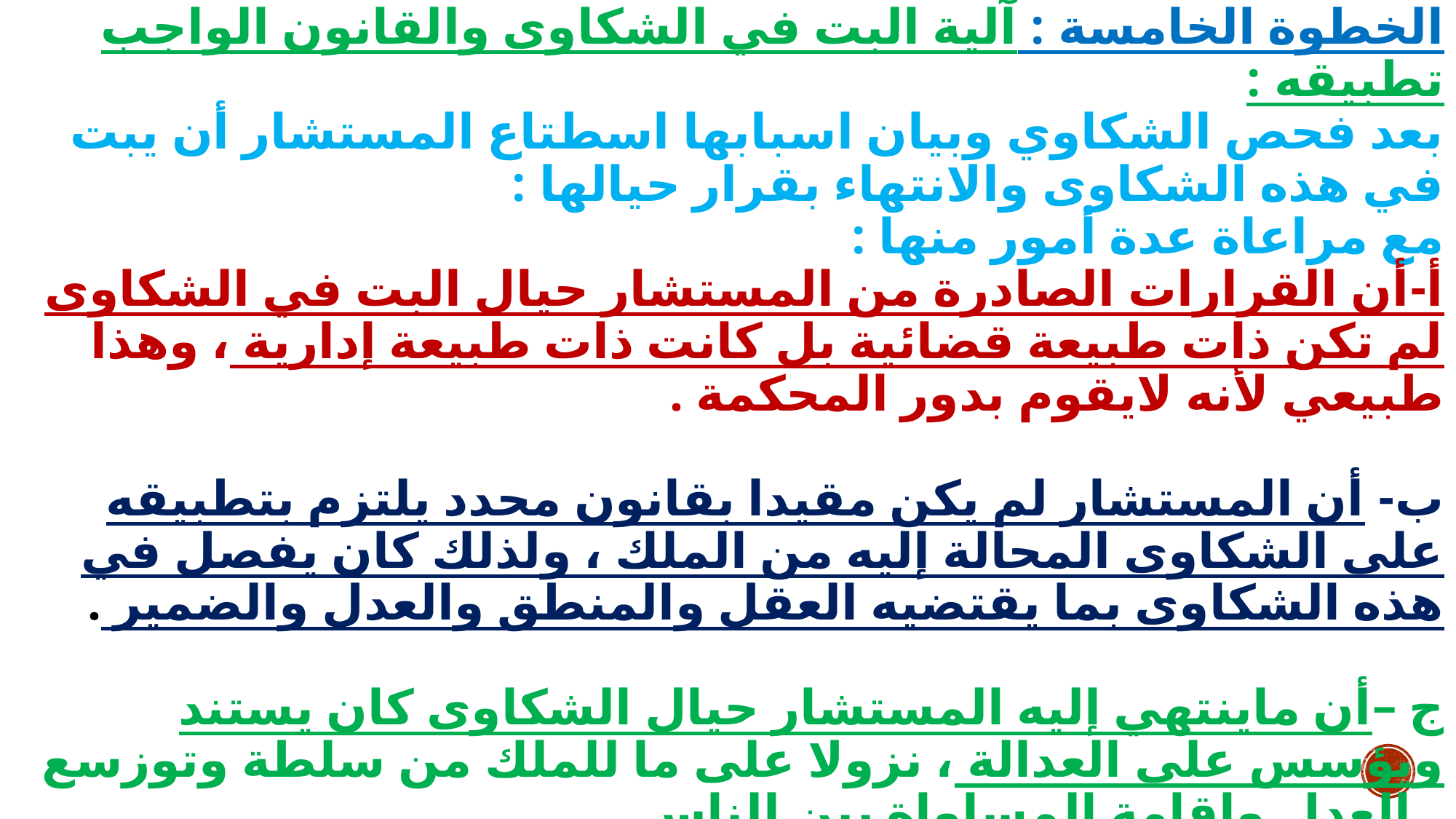

# الخطوة الخامسة : آلية البت في الشكاوى والقانون الواجب تطبيقه : بعد فحص الشكاوي وبيان اسبابها اسطتاع المستشار أن يبت في هذه الشكاوى والانتهاء بقرار حيالها : مع مراعاة عدة أمور منها : أ-أن القرارات الصادرة من المستشار حيال البت في الشكاوى لم تكن ذات طبيعة قضائية بل كانت ذات طبيعة إدارية ، وهذا طبيعي لأنه لايقوم بدور المحكمة . ب- أن المستشار لم يكن مقيدا بقانون محدد يلتزم بتطبيقه على الشكاوى المحالة إليه من الملك ، ولذلك كان يفصل في هذه الشكاوى بما يقتضيه العقل والمنطق والعدل والضمير . ج –أن ماينتهي إليه المستشار حيال الشكاوى كان يستند ويؤسس على العدالة ، نزولا على ما للملك من سلطة وتوزسع العدل وإقامة المساواة بين الناس .